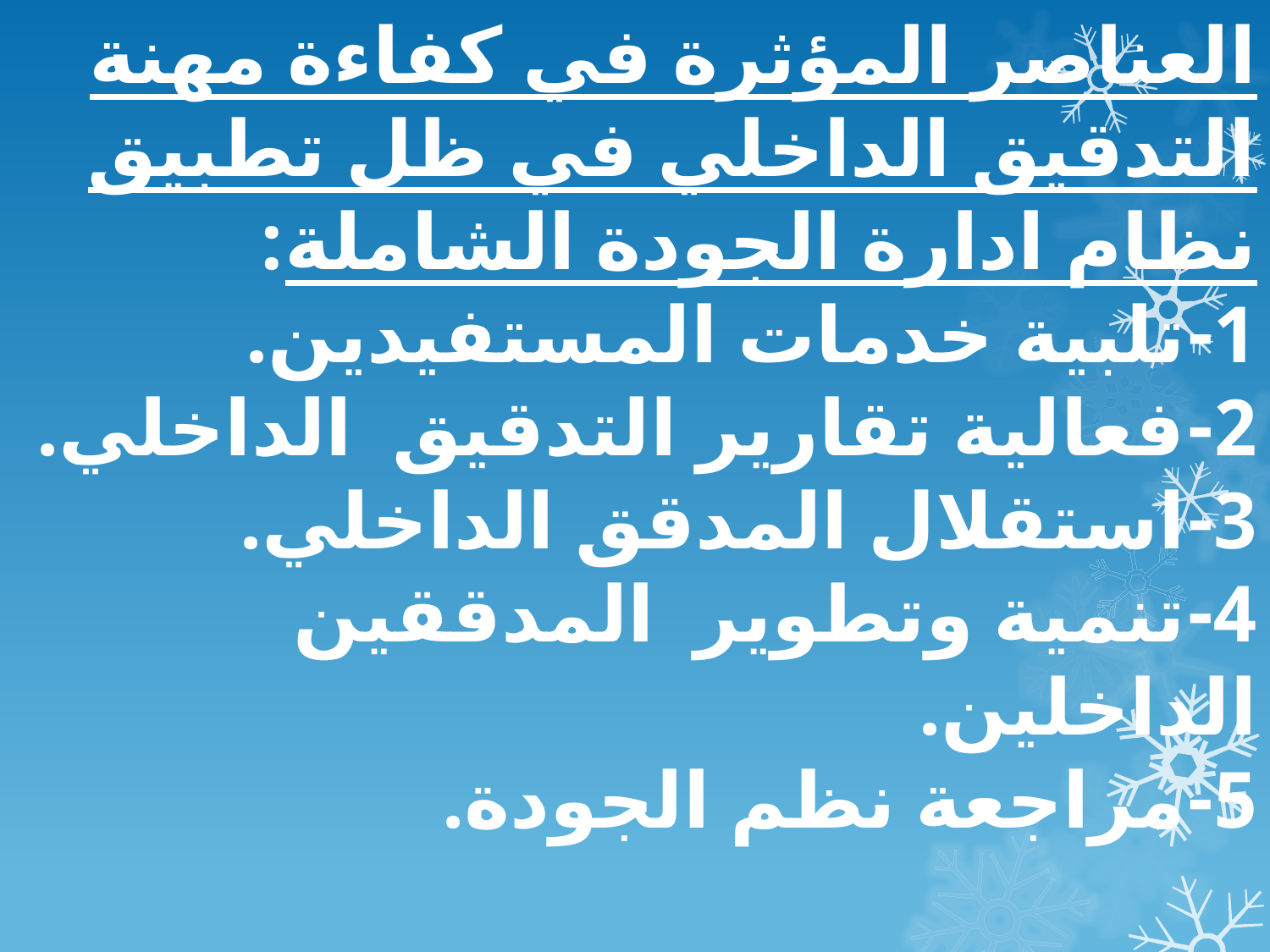

العناصر المؤثرة في كفاءة مهنة التدقيق الداخلي في ظل تطبيق نظام ادارة الجودة الشاملة:
1-	تلبية خدمات المستفيدين.
2-	فعالية تقارير التدقيق  الداخلي.
3-	استقلال المدقق الداخلي.
4-	تنمية وتطوير  المدققين الداخلين.
5-	مراجعة نظم الجودة.